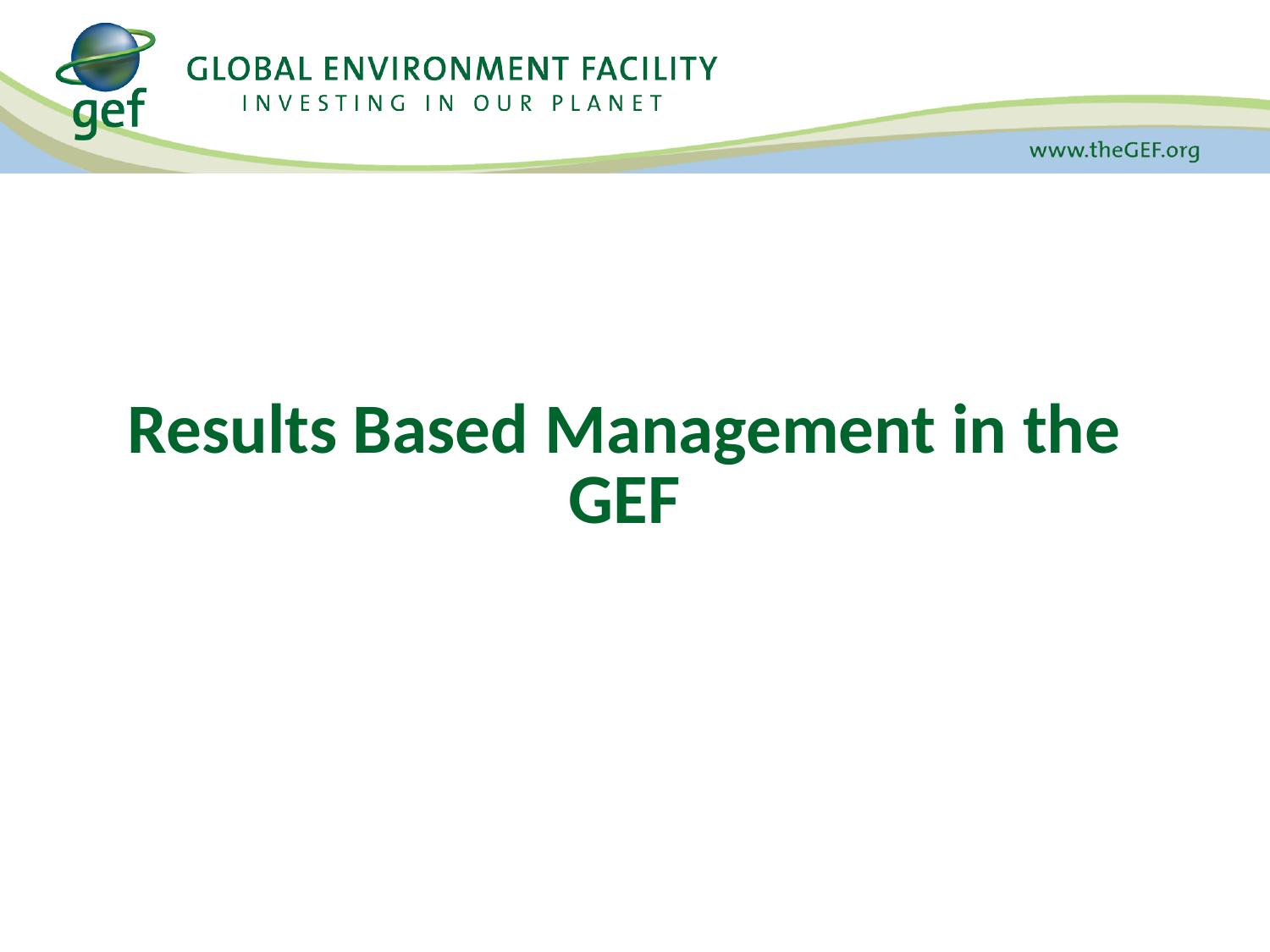

# Results Based Management in the GEF